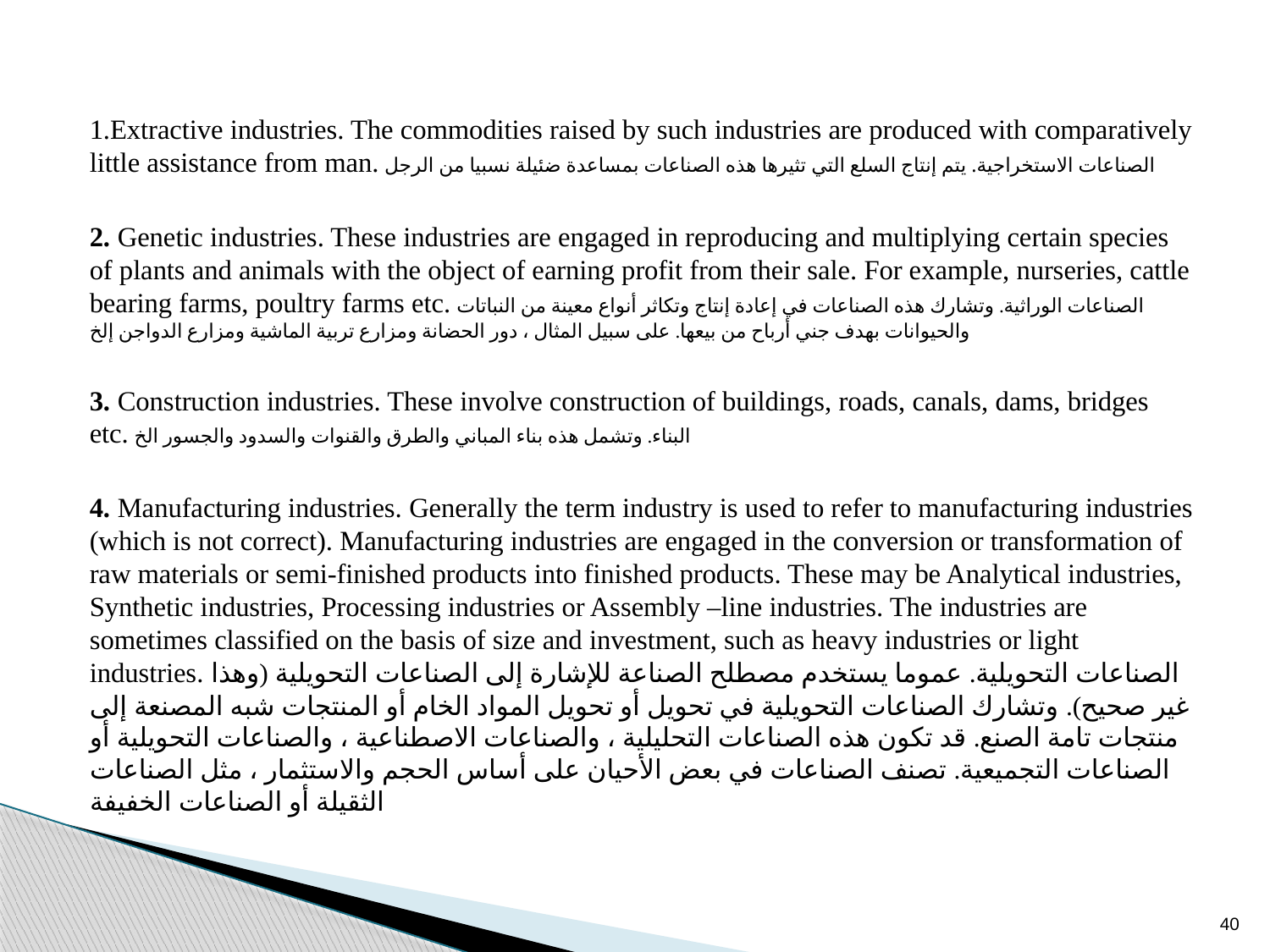

1.Extractive industries. The commodities raised by such industries are produced with comparatively little assistance from man. الصناعات الاستخراجية. يتم إنتاج السلع التي تثيرها هذه الصناعات بمساعدة ضئيلة نسبيا من الرجل

2. Genetic industries. These industries are engaged in reproducing and multiplying certain species of plants and animals with the object of earning profit from their sale. For example, nurseries, cattle bearing farms, poultry farms etc. الصناعات الوراثية. وتشارك هذه الصناعات في إعادة إنتاج وتكاثر أنواع معينة من النباتات والحيوانات بهدف جني أرباح من بيعها. على سبيل المثال ، دور الحضانة ومزارع تربية الماشية ومزارع الدواجن إلخ

3. Construction industries. These involve construction of buildings, roads, canals, dams, bridges etc. البناء. وتشمل هذه بناء المباني والطرق والقنوات والسدود والجسور الخ

4. Manufacturing industries. Generally the term industry is used to refer to manufacturing industries (which is not correct). Manufacturing industries are engaged in the conversion or transformation of raw materials or semi-finished products into finished products. These may be Analytical industries, Synthetic industries, Processing industries or Assembly –line industries. The industries are sometimes classified on the basis of size and investment, such as heavy industries or light industries. الصناعات التحويلية. عموما يستخدم مصطلح الصناعة للإشارة إلى الصناعات التحويلية (وهذا غير صحيح). وتشارك الصناعات التحويلية في تحويل أو تحويل المواد الخام أو المنتجات شبه المصنعة إلى منتجات تامة الصنع. قد تكون هذه الصناعات التحليلية ، والصناعات الاصطناعية ، والصناعات التحويلية أو الصناعات التجميعية. تصنف الصناعات في بعض الأحيان على أساس الحجم والاستثمار ، مثل الصناعات الثقيلة أو الصناعات الخفيفة
40